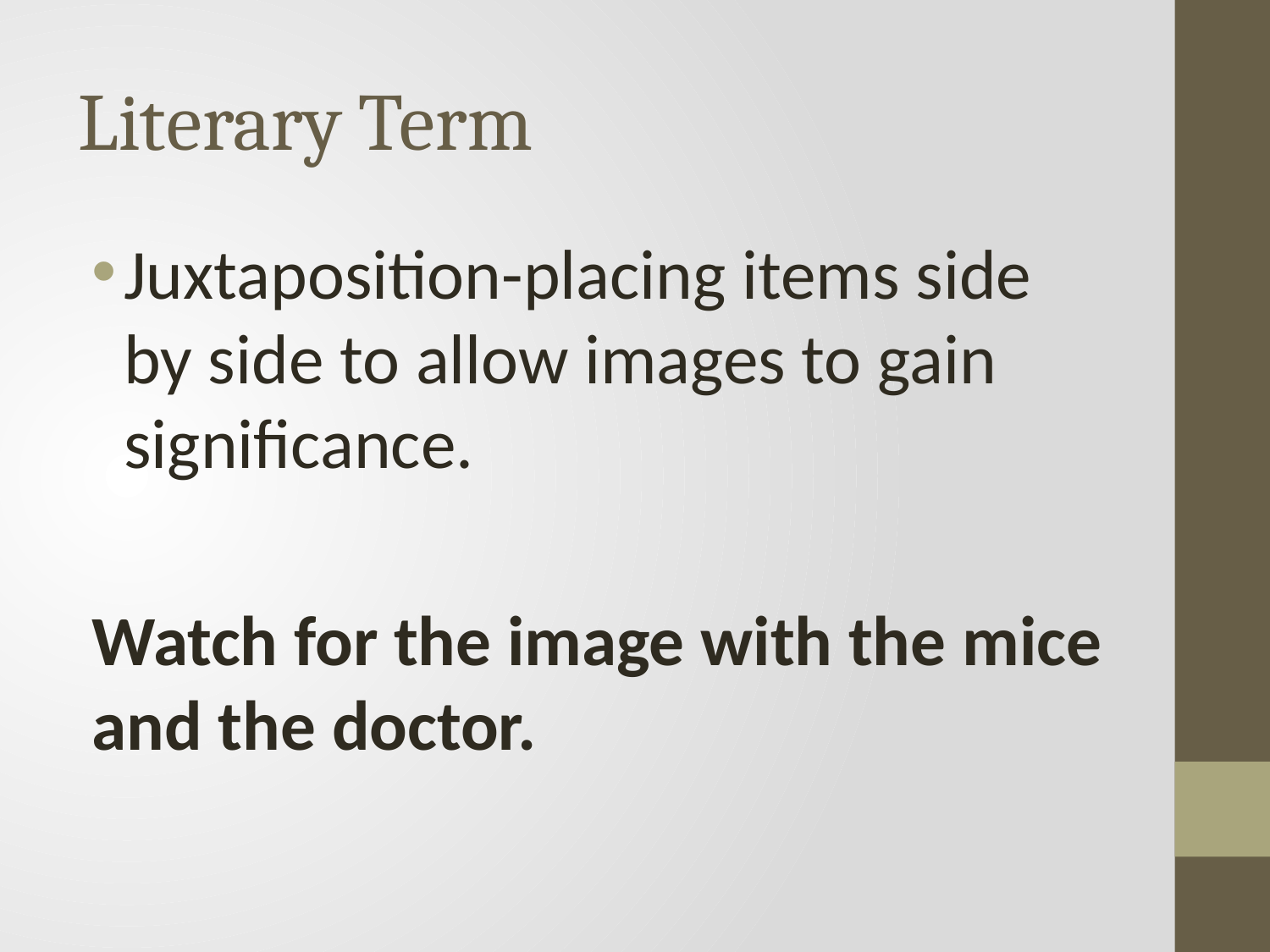

# Literary Term
Juxtaposition-placing items side by side to allow images to gain significance.

Watch for the image with the mice and the doctor.